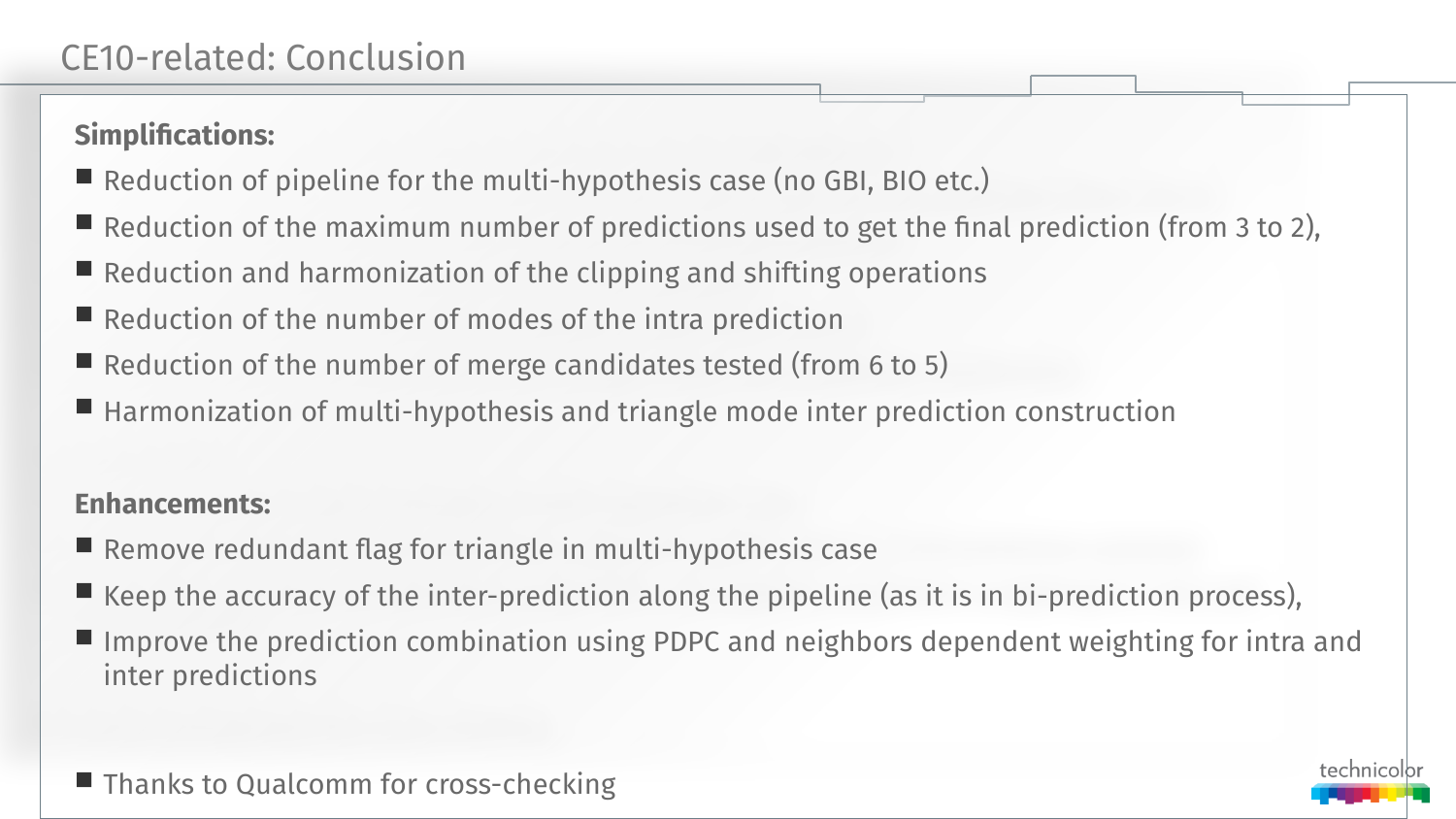

# CE10-related: Conclusion
Simplifications:
Reduction of pipeline for the multi-hypothesis case (no GBI, BIO etc.)
Reduction of the maximum number of predictions used to get the final prediction (from 3 to 2),
Reduction and harmonization of the clipping and shifting operations
Reduction of the number of modes of the intra prediction
Reduction of the number of merge candidates tested (from 6 to 5)
Harmonization of multi-hypothesis and triangle mode inter prediction construction

Enhancements:
Remove redundant flag for triangle in multi-hypothesis case
Keep the accuracy of the inter-prediction along the pipeline (as it is in bi-prediction process),
Improve the prediction combination using PDPC and neighbors dependent weighting for intra and inter predictions

Thanks to Qualcomm for cross-checking